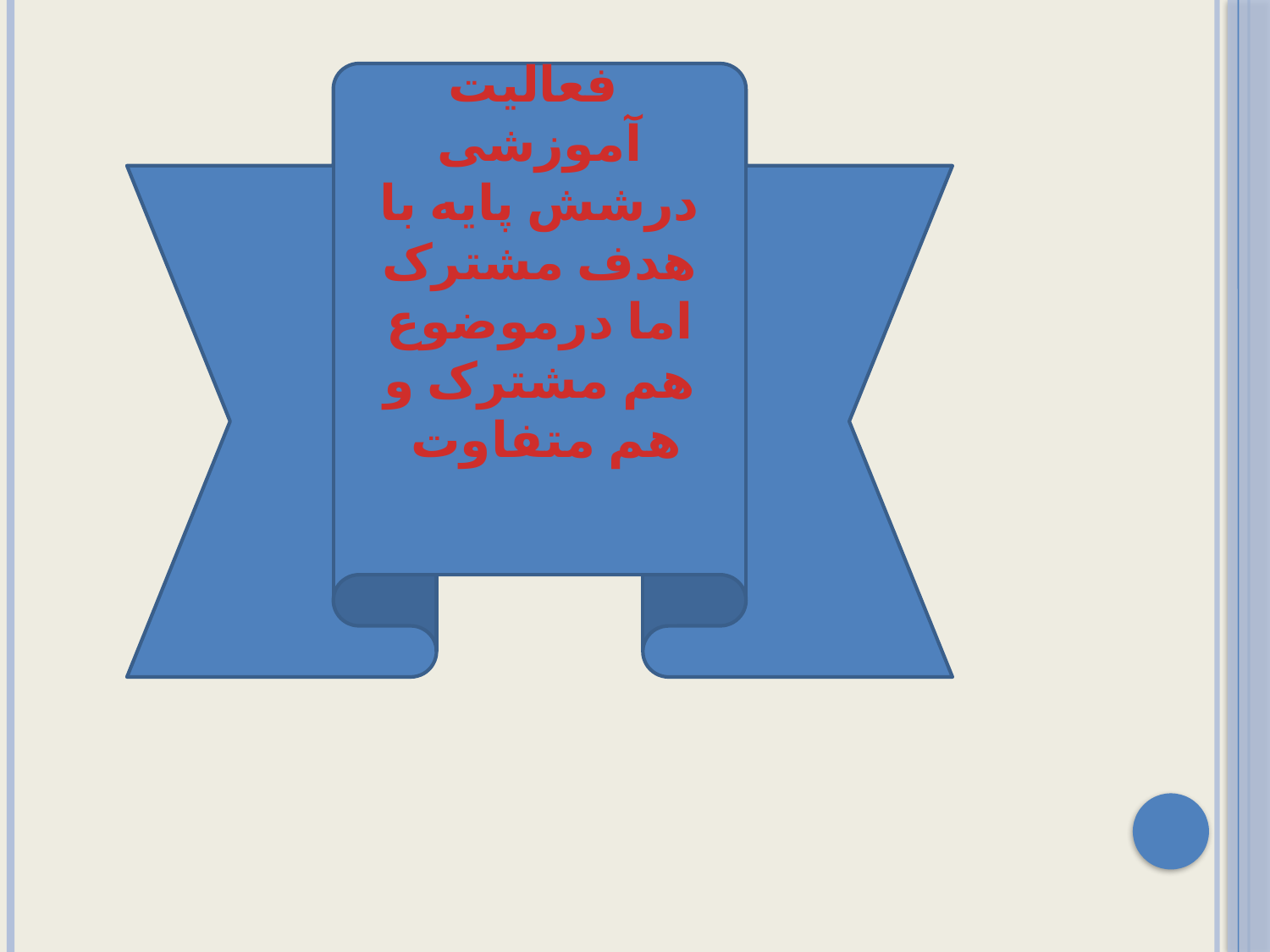

فعالیت آموزشی درشش پایه با هدف مشترک اما درموضوع هم مشترک و هم متفاوت